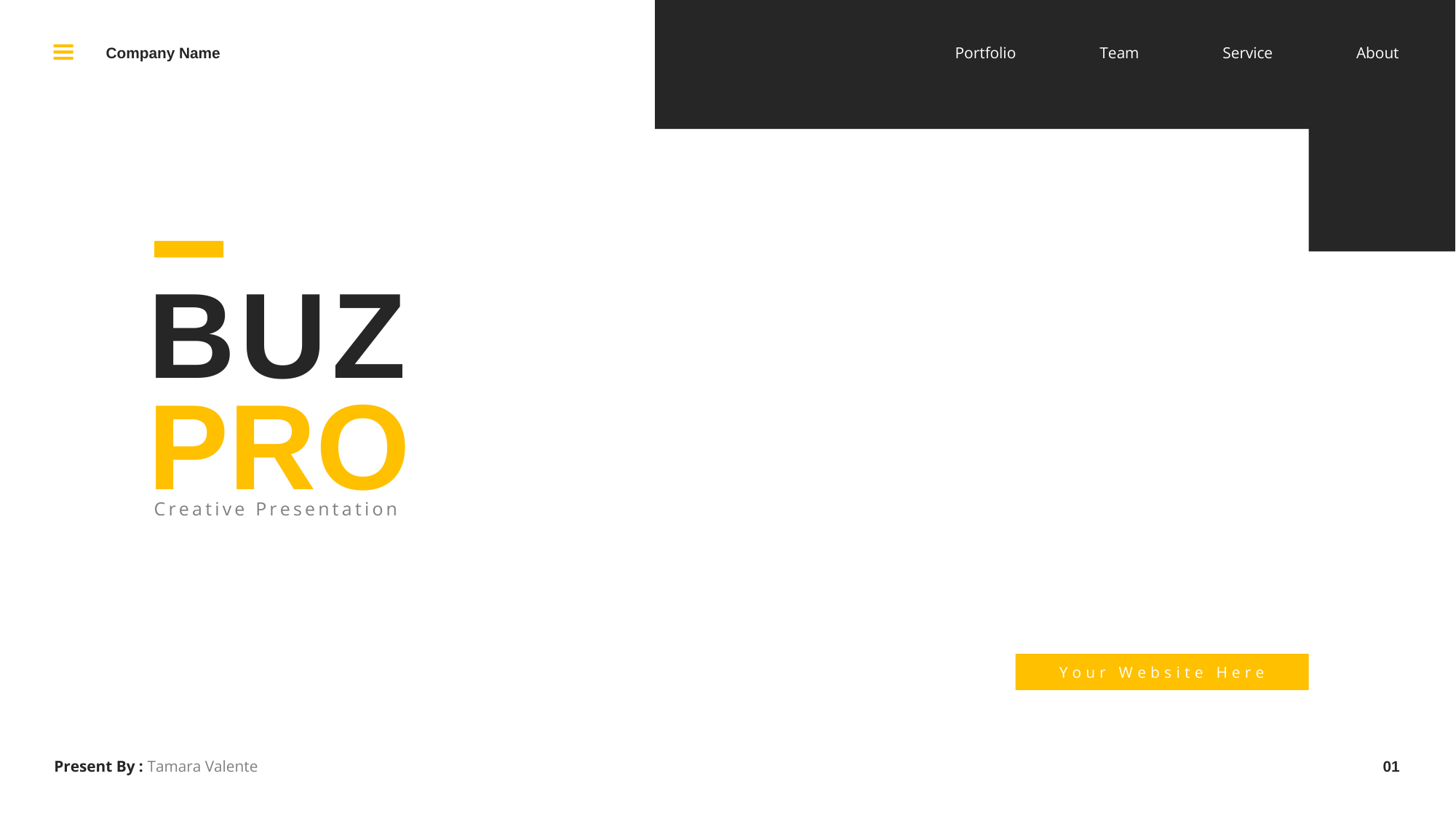

Company Name
Portfolio
Team
Service
About

BUZ
PRO
Creative Presentation

Your Website Here
01
Present By : Tamara Valente